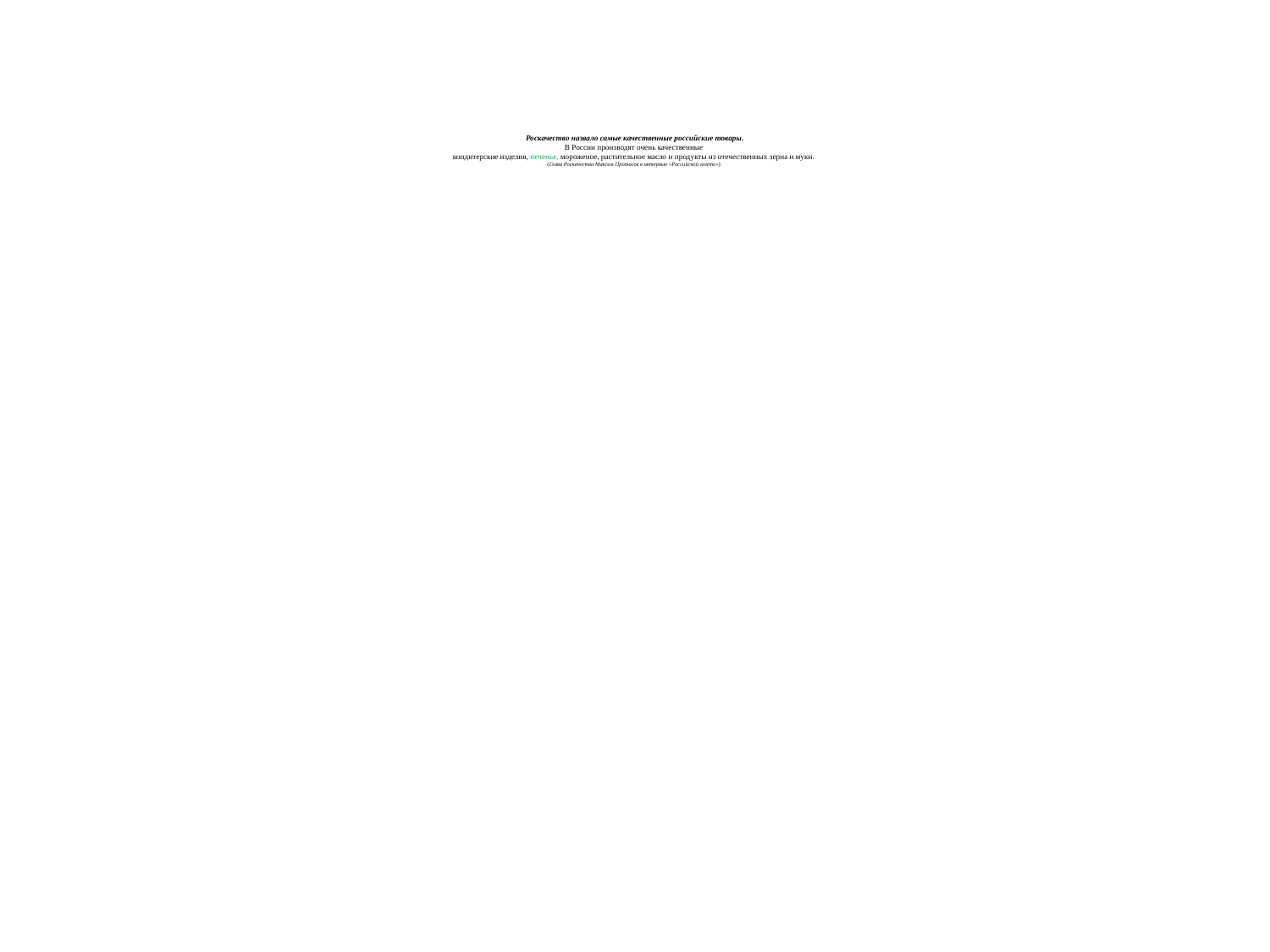

# Роскачество назвало самые качественные российские товары. В России производят очень качественные кондитерские изделия, печенье, мороженое, растительное масло и продукты из отечественных зерна и муки. (Глава Роскачества Максим Протасов в интервью «Российской газете»).